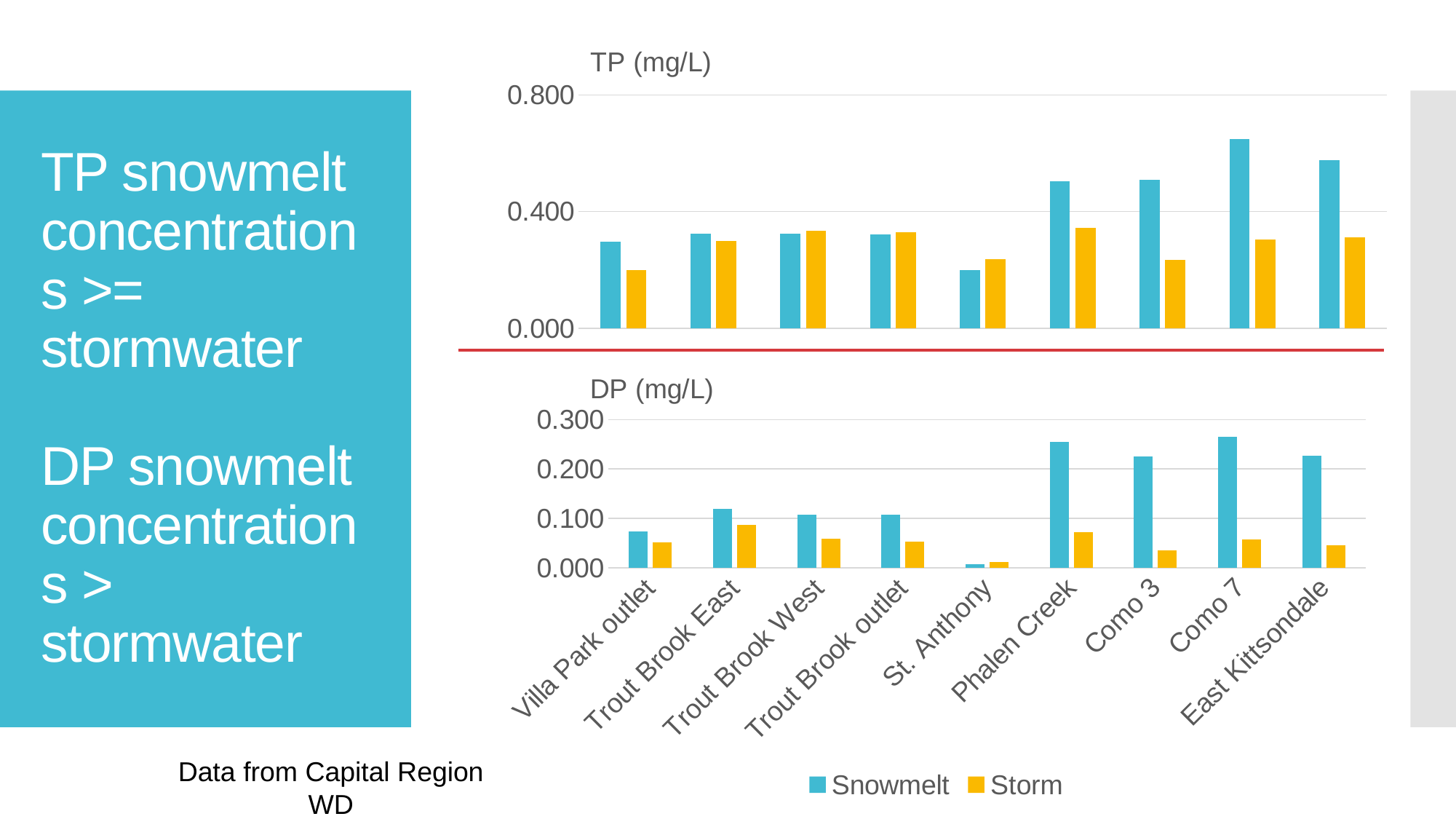

### Chart: TP (mg/L)

| Category | Snowmelt | Storm |
|---|---|---|
| Villa Park outlet | 0.297 | 0.2 |
| Trout Brook East | 0.325 | 0.3 |
| Trout Brook West | 0.325 | 0.334 |
| Trout Brook outlet | 0.321 | 0.33 |
| St. Anthony | 0.199 | 0.238 |
| Phalen Creek | 0.504 | 0.3445 |
| Como 3 | 0.508 | 0.235 |
| Como 7 | 0.648 | 0.304 |
| East Kittsondale | 0.577 | 0.312 |
# TP snowmelt concentrations >= stormwater
DP snowmelt concentrations > stormwater

### Chart: DP (mg/L)

| Category | Snowmelt | Storm |
|---|---|---|
| Villa Park outlet | 0.073 | 0.052 |
| Trout Brook East | 0.119 | 0.0865 |
| Trout Brook West | 0.10700000000000001 | 0.058499999999999996 |
| Trout Brook outlet | 0.107 | 0.053 |
| St. Anthony | 0.007 | 0.012 |
| Phalen Creek | 0.255 | 0.072 |
| Como 3 | 0.22499999999999998 | 0.035 |
| Como 7 | 0.266 | 0.057 |
| East Kittsondale | 0.227 | 0.046 |
Data from Capital Region WD